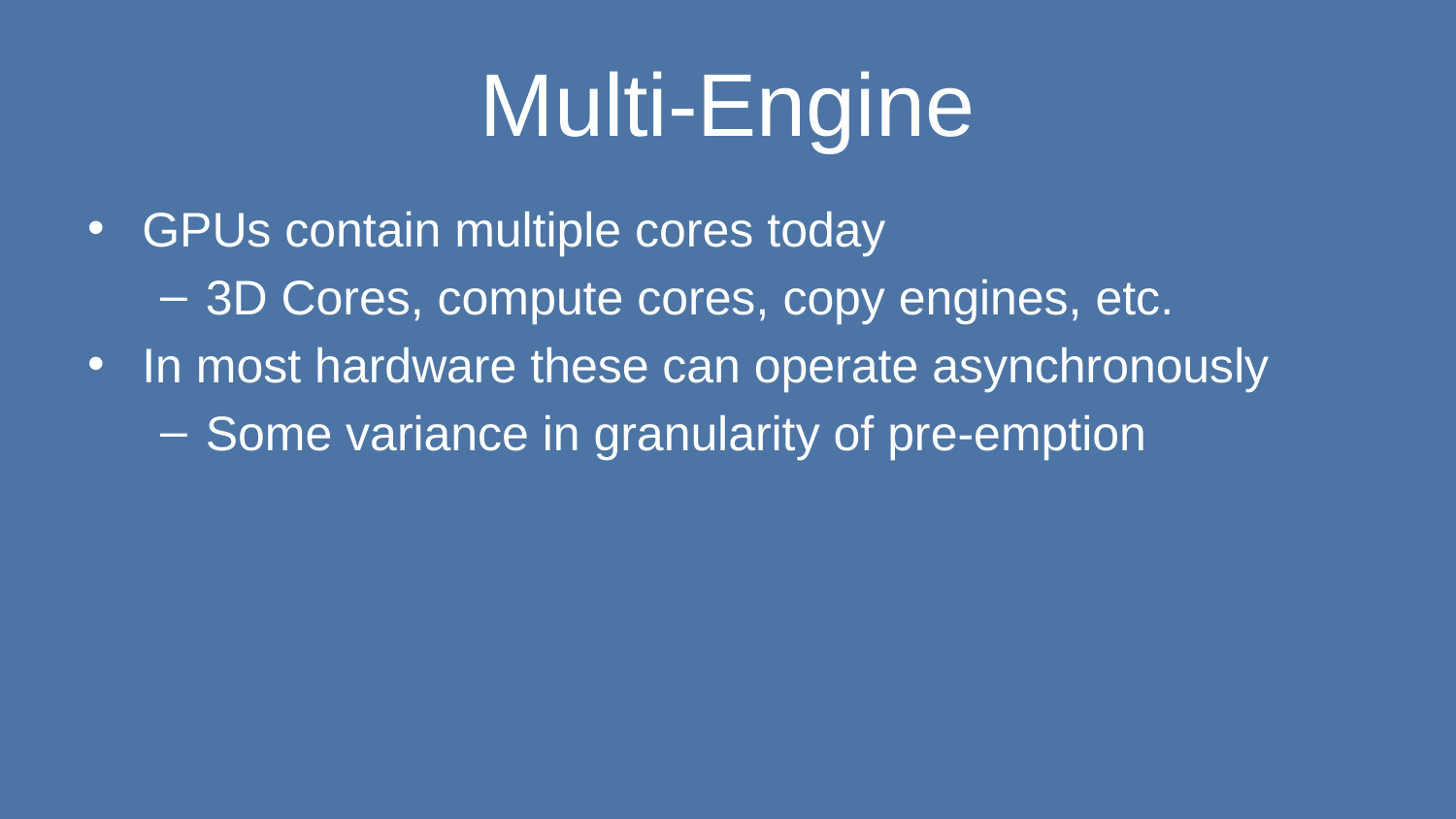

# Multi-Engine
GPUs contain multiple cores today
3D Cores, compute cores, copy engines, etc.
In most hardware these can operate asynchronously
Some variance in granularity of pre-emption